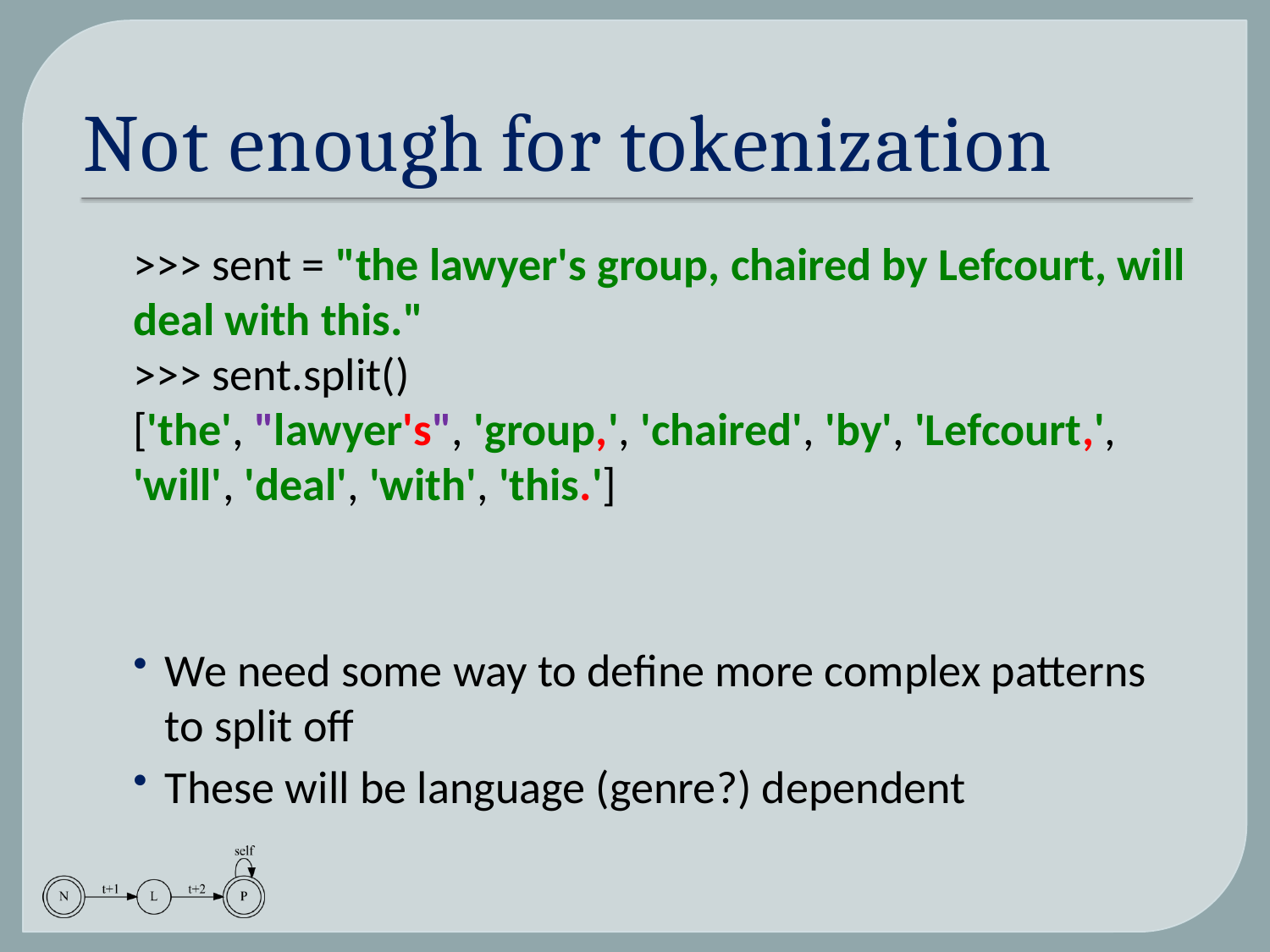

# Not enough for tokenization
>>> sent = "the lawyer's group, chaired by Lefcourt, will deal with this."
>>> sent.split()
['the', "lawyer's", 'group,', 'chaired', 'by', 'Lefcourt,', 'will', 'deal', 'with', 'this.']

We need some way to define more complex patterns to split off
These will be language (genre?) dependent